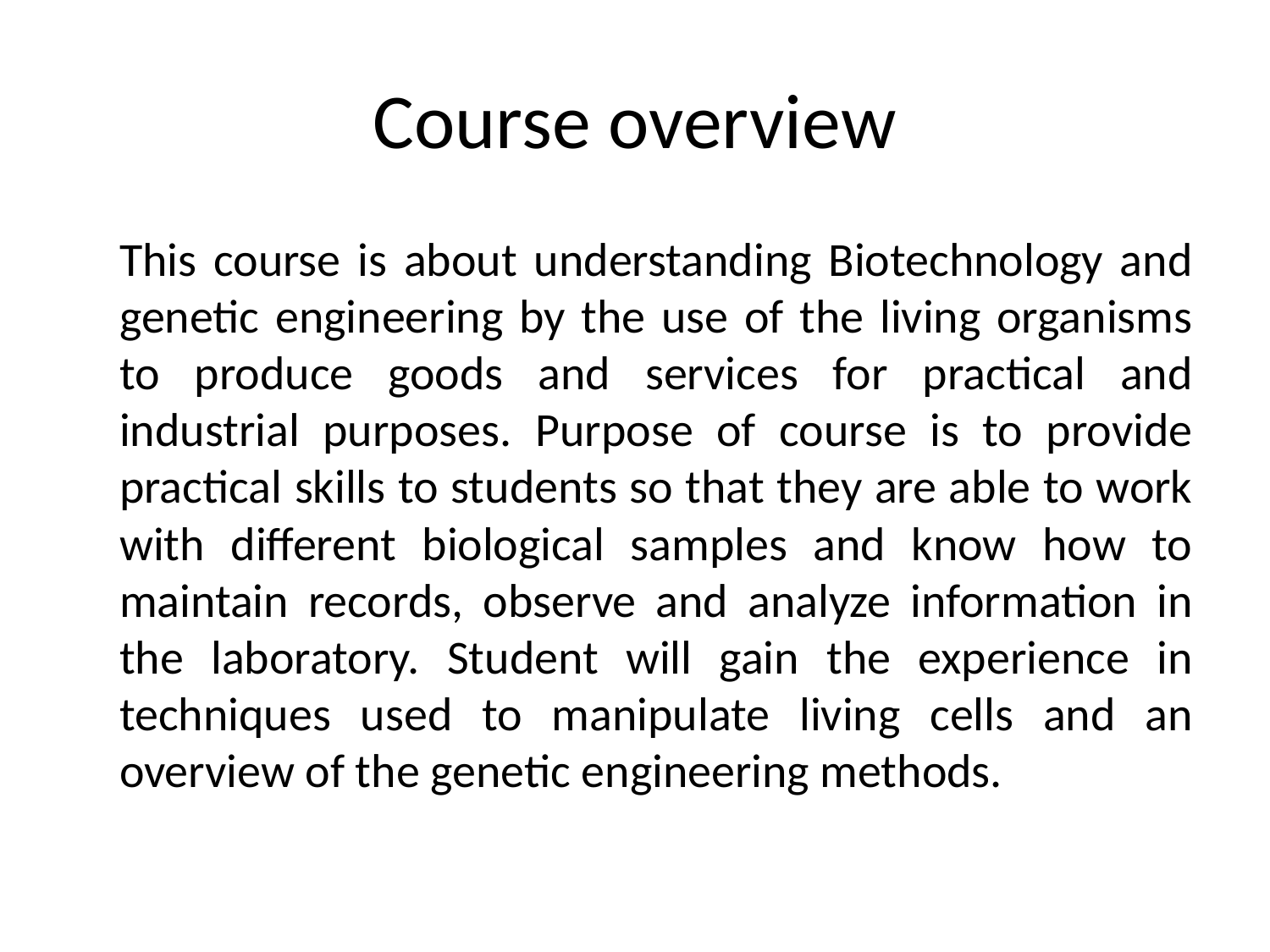

# Course overview
	This course is about understanding Biotechnology and genetic engineering by the use of the living organisms to produce goods and services for practical and industrial purposes. Purpose of course is to provide practical skills to students so that they are able to work with different biological samples and know how to maintain records, observe and analyze information in the laboratory. Student will gain the experience in techniques used to manipulate living cells and an overview of the genetic engineering methods.